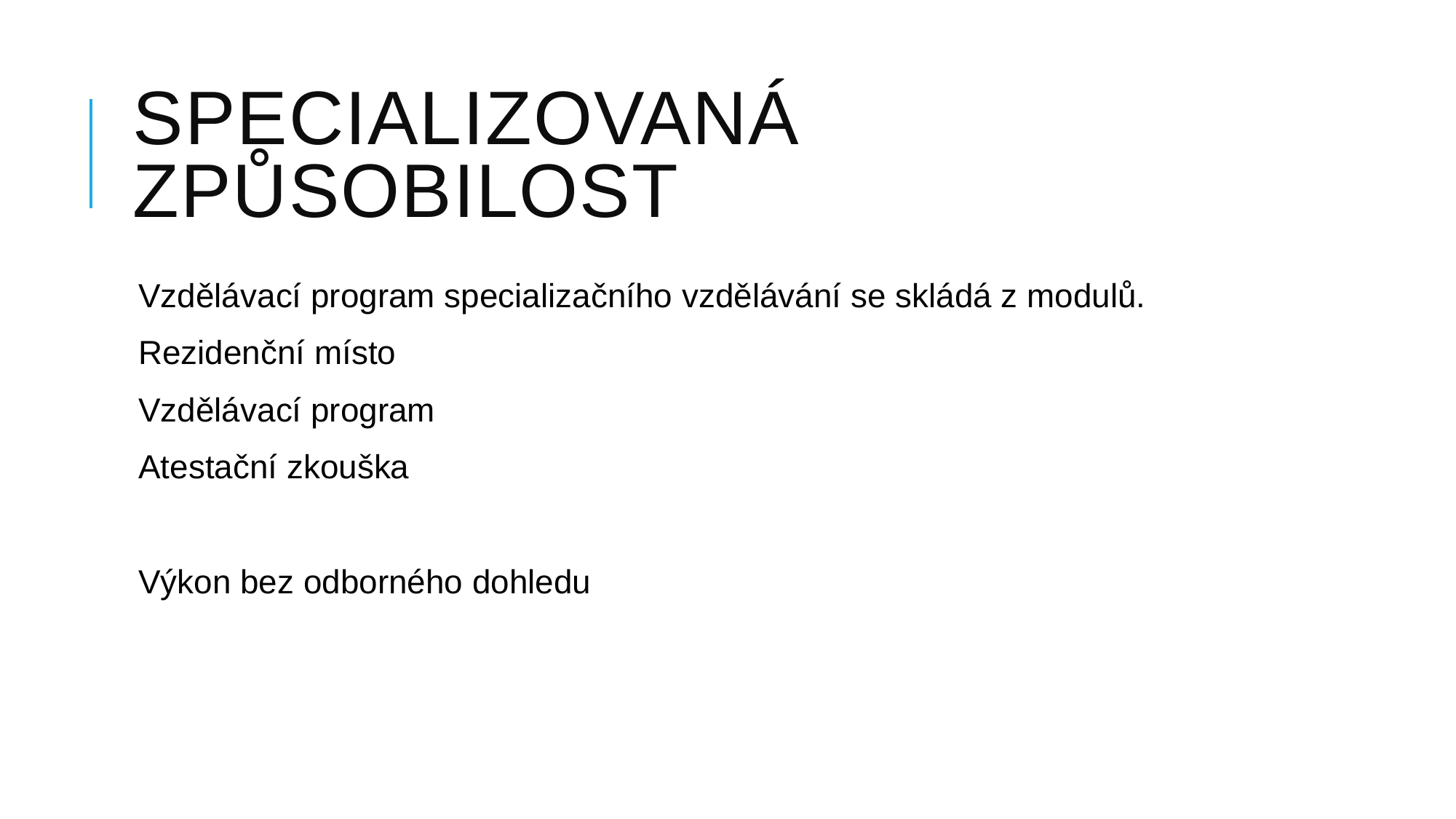

# Specializovaná způsobilost
Vzdělávací program specializačního vzdělávání se skládá z modulů.
Rezidenční místo
Vzdělávací program
Atestační zkouška

Výkon bez odborného dohledu